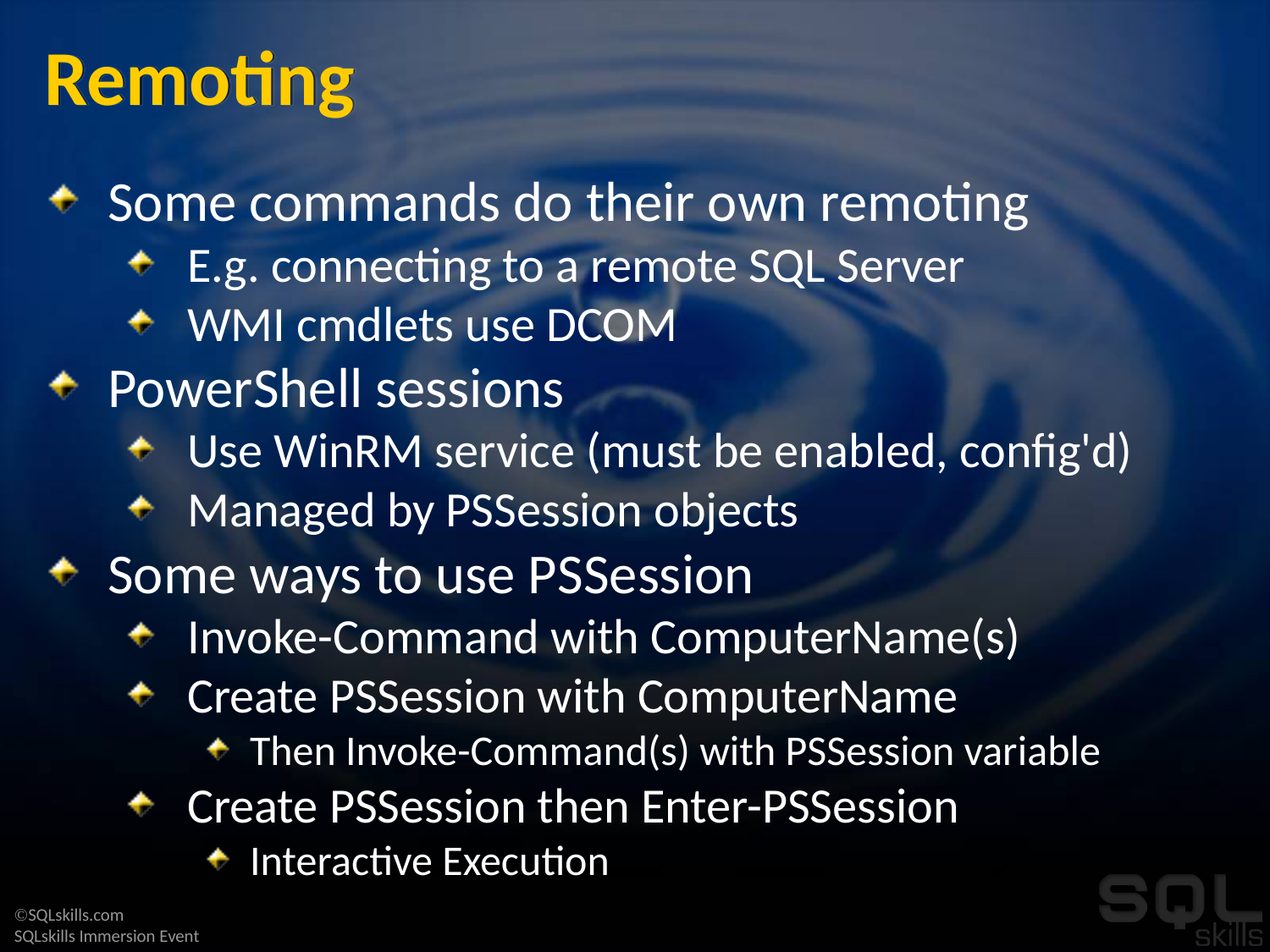

# Remoting
Some commands do their own remoting
E.g. connecting to a remote SQL Server
WMI cmdlets use DCOM
PowerShell sessions
Use WinRM service (must be enabled, config'd)
Managed by PSSession objects
Some ways to use PSSession
Invoke-Command with ComputerName(s)
Create PSSession with ComputerName
Then Invoke-Command(s) with PSSession variable
Create PSSession then Enter-PSSession
Interactive Execution